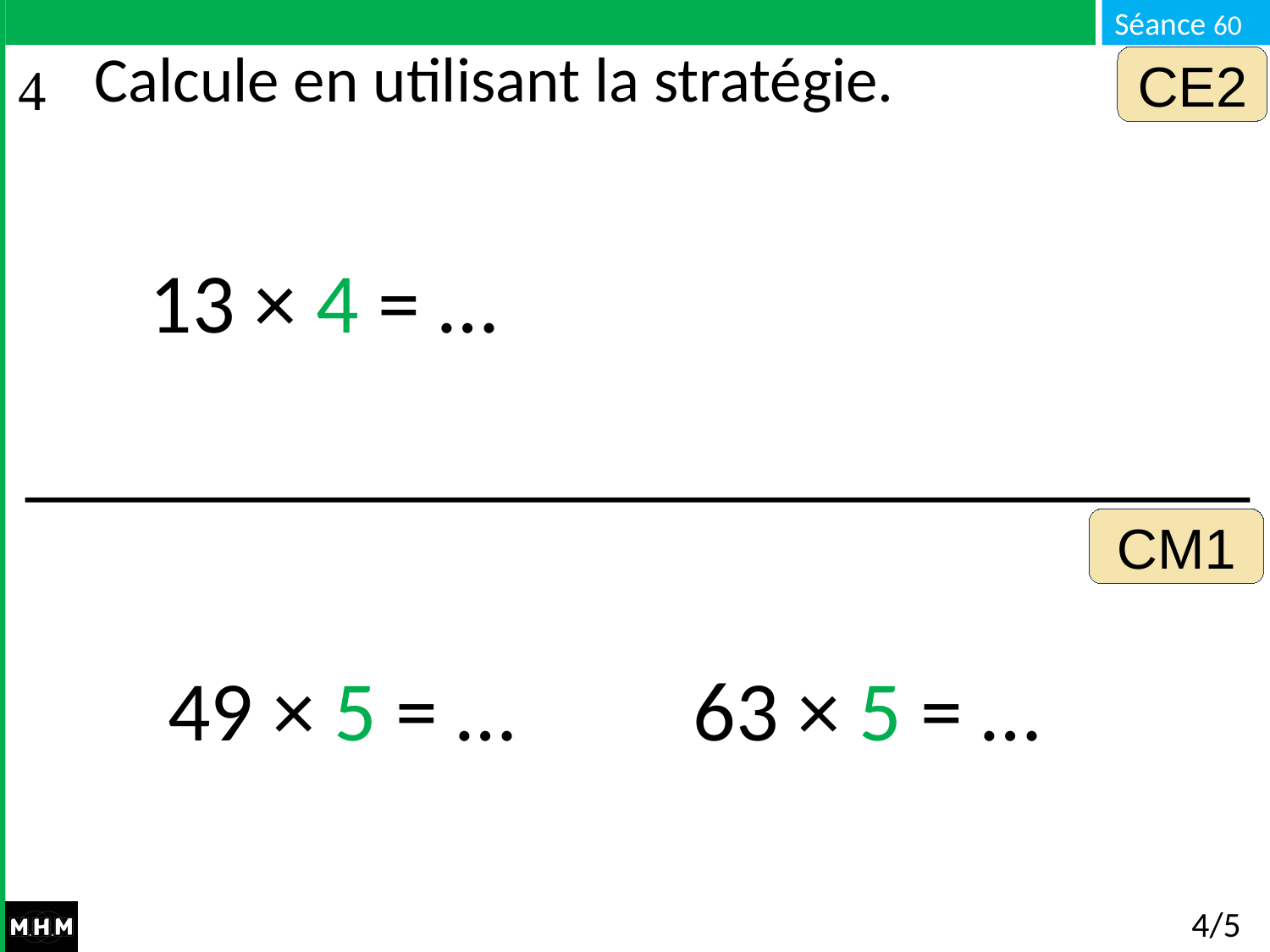

CE2
# Calcule en utilisant la stratégie.
13 × 4 = …

CM1
49 × 5 = …
63 × 5 = …
4/5